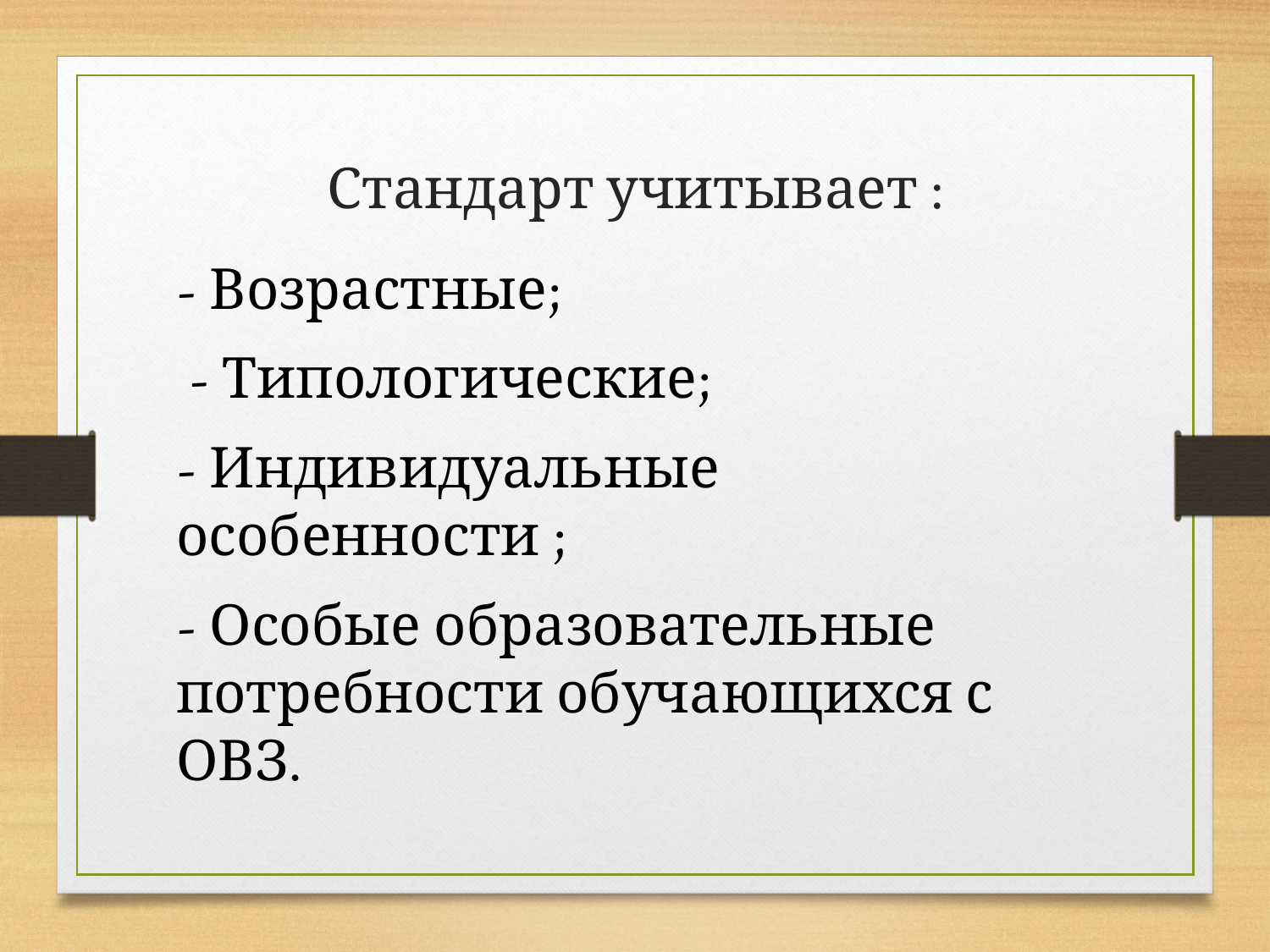

# Стандарт учитывает :
- Возрастные;
 - Типологические;
- Индивидуальные особенности ;
- Особые образовательные потребности обучающихся с ОВЗ.